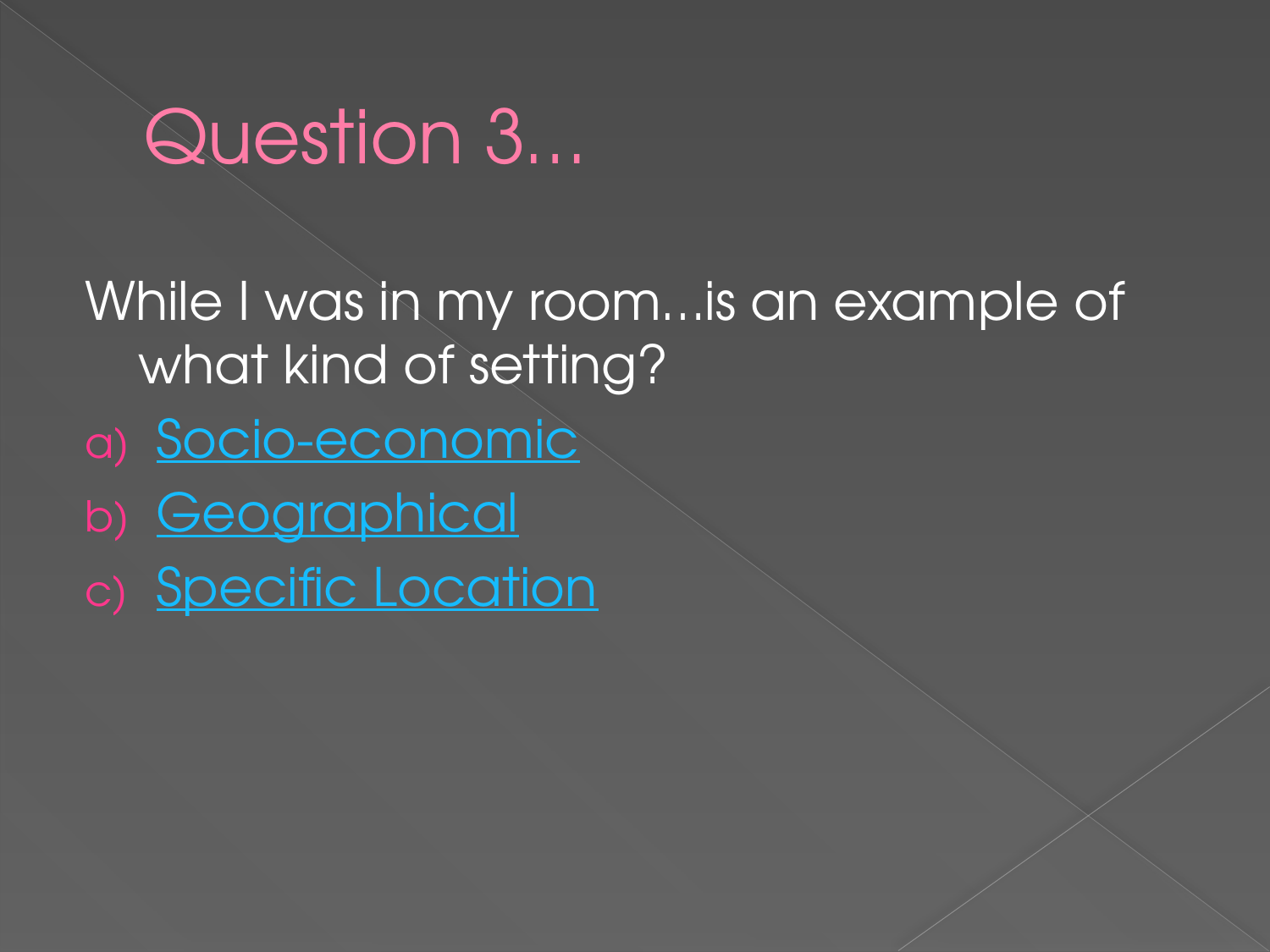

# Question 3…
While I was in my room…is an example of what kind of setting?
Socio-economic
Geographical
Specific Location